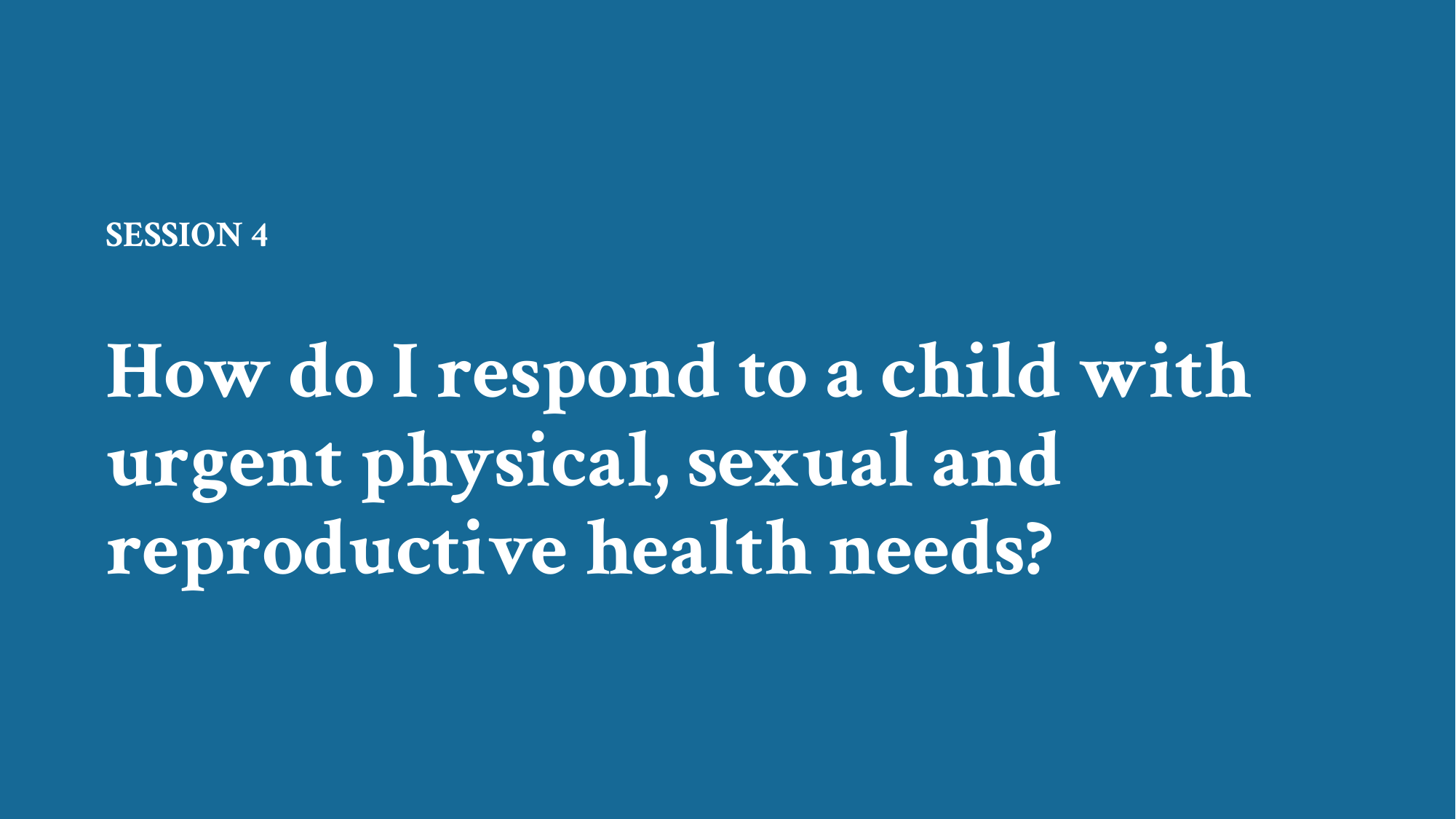

SESSION 4
How do I respond to a child with urgent physical, sexual and reproductive health needs?